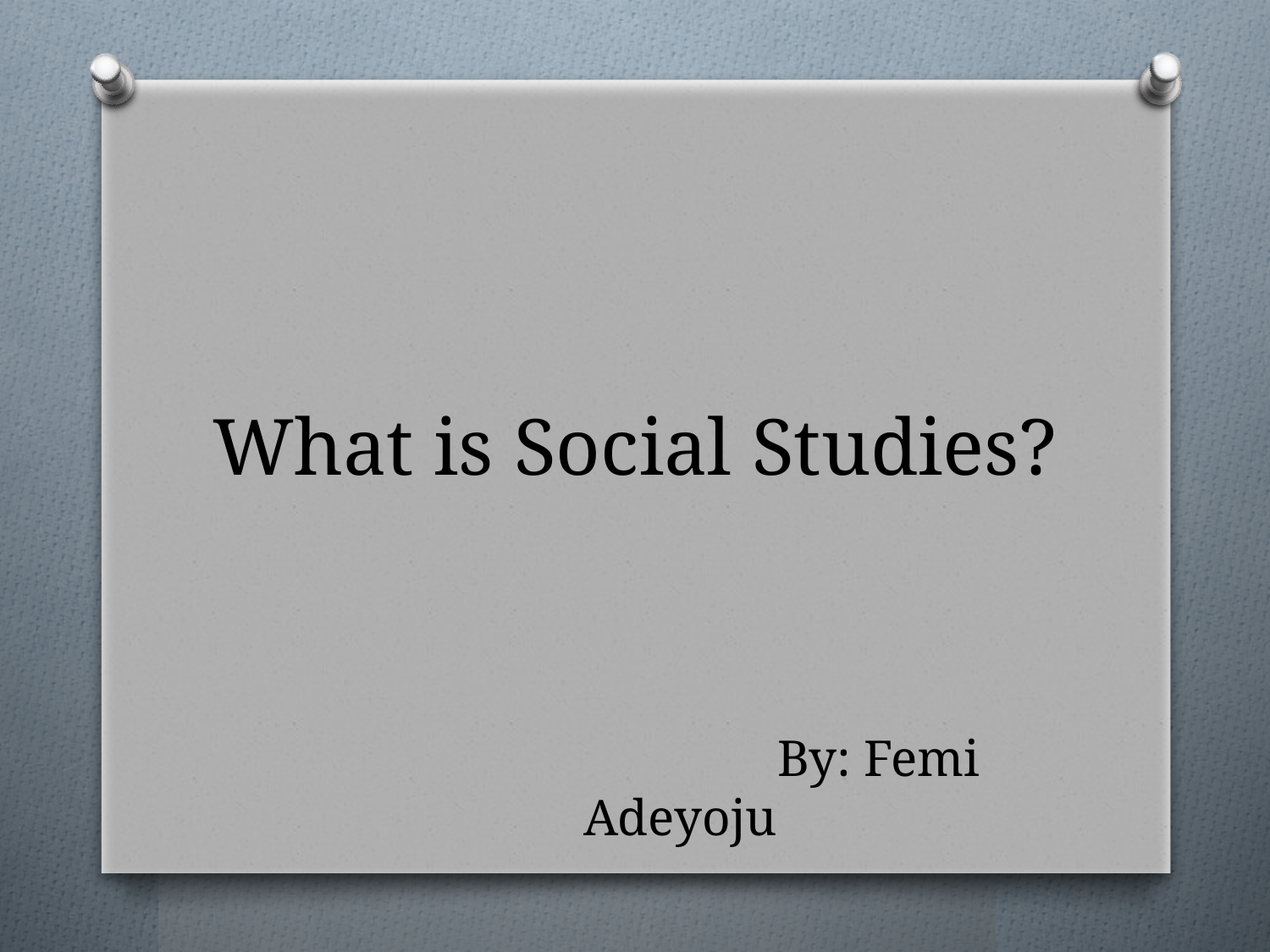

# What is Social Studies?
               By: Femi Adeyoju